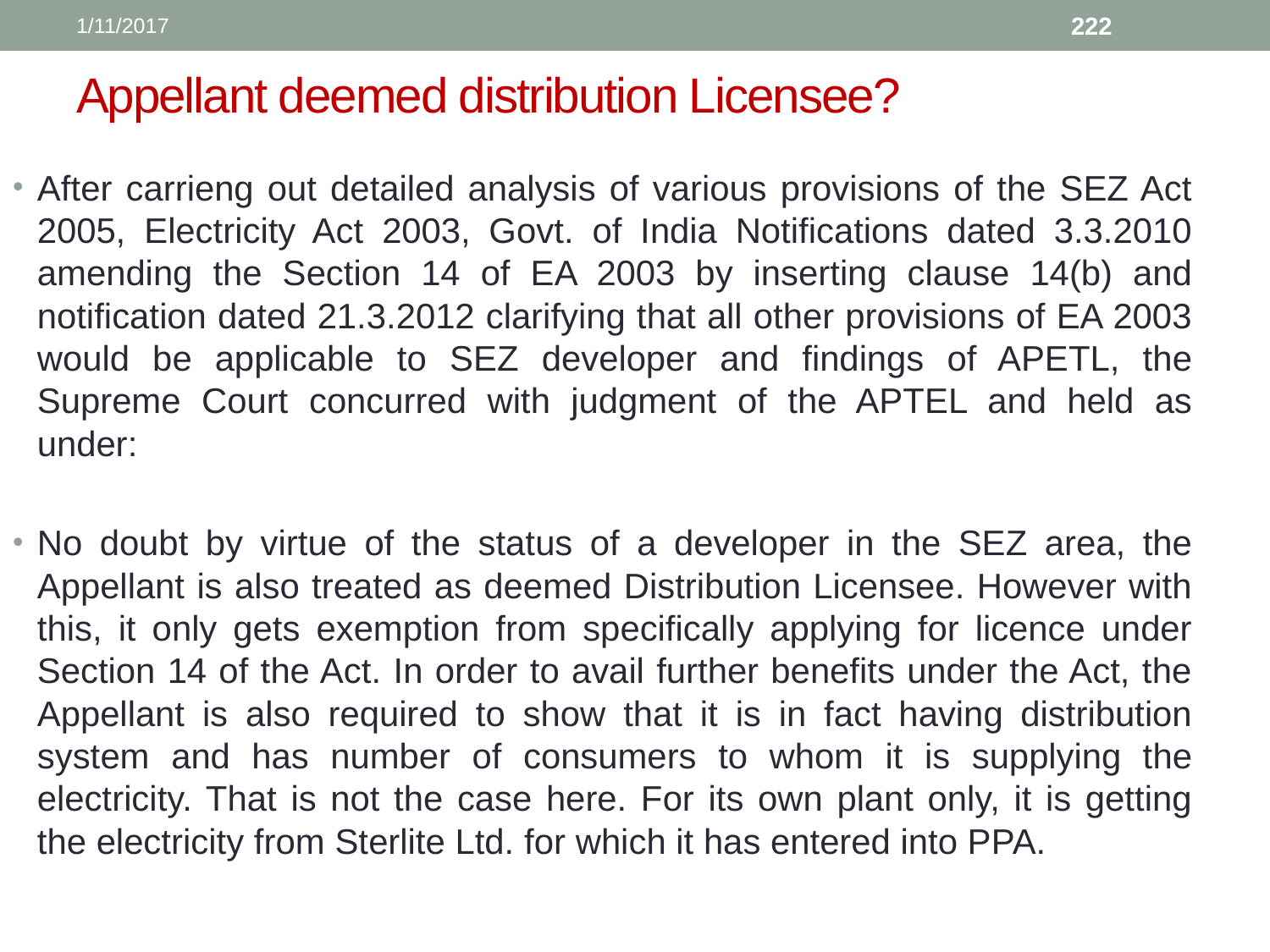

1/11/2017
222
# Appellant deemed distribution Licensee?
After carrieng out detailed analysis of various provisions of the SEZ Act 2005, Electricity Act 2003, Govt. of India Notifications dated 3.3.2010 amending the Section 14 of EA 2003 by inserting clause 14(b) and notification dated 21.3.2012 clarifying that all other provisions of EA 2003 would be applicable to SEZ developer and findings of APETL, the Supreme Court concurred with judgment of the APTEL and held as under:

No doubt by virtue of the status of a developer in the SEZ area, the Appellant is also treated as deemed Distribution Licensee. However with this, it only gets exemption from specifically applying for licence under Section 14 of the Act. In order to avail further benefits under the Act, the Appellant is also required to show that it is in fact having distribution system and has number of consumers to whom it is supplying the electricity. That is not the case here. For its own plant only, it is getting the electricity from Sterlite Ltd. for which it has entered into PPA.